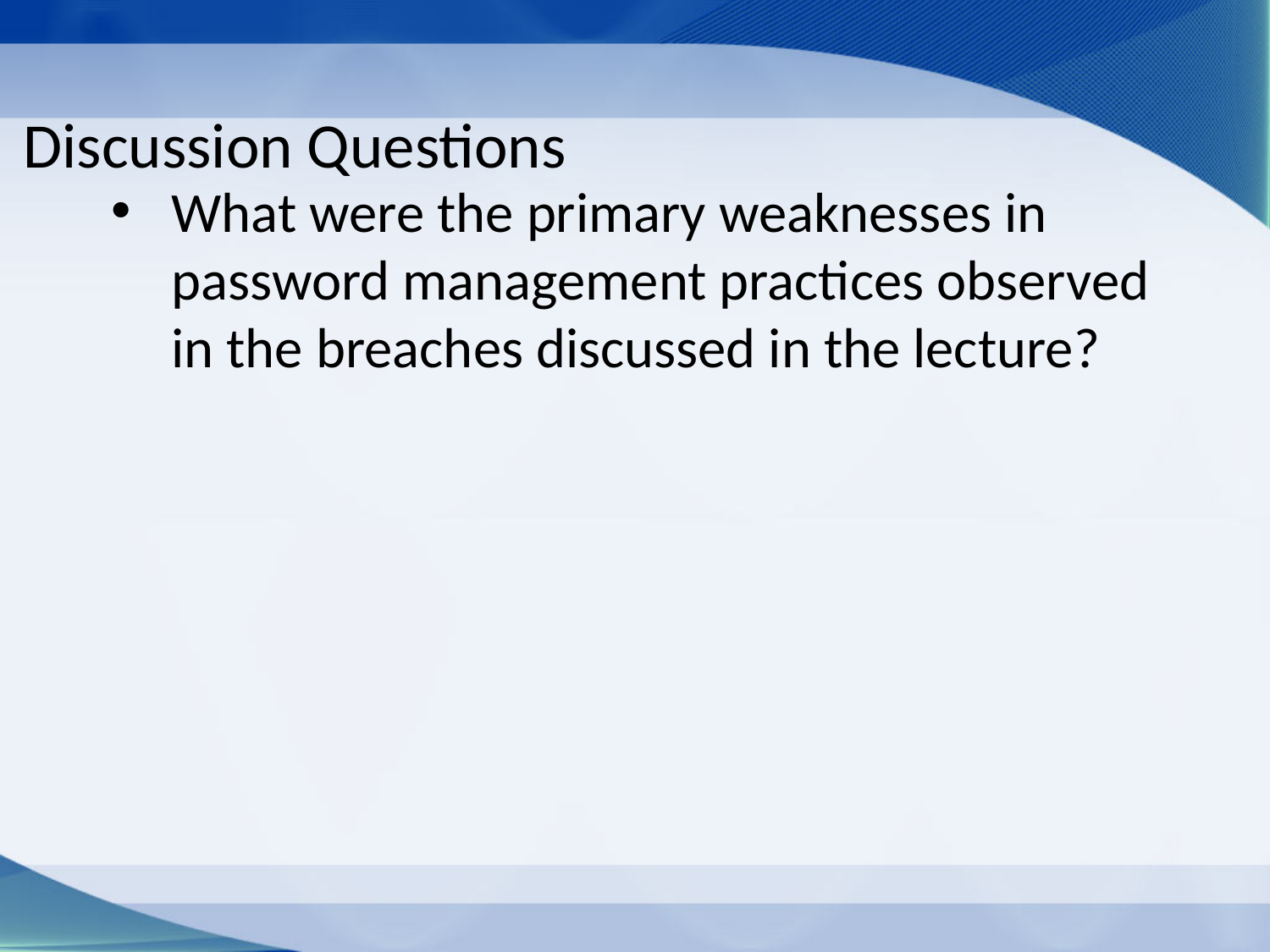

# Discussion Questions
What were the primary weaknesses in password management practices observed in the breaches discussed in the lecture?